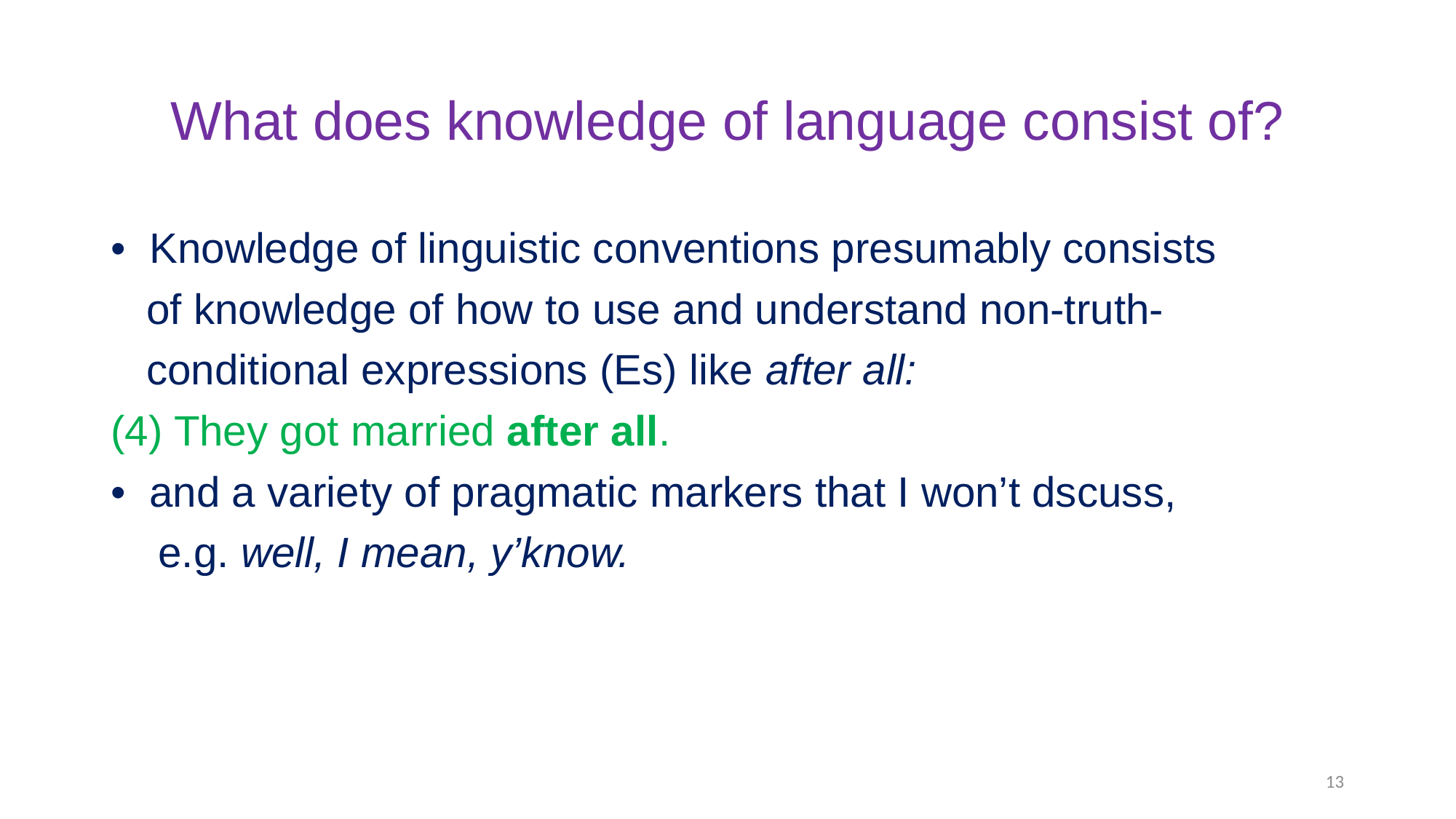

# What does knowledge of language consist of?
•  Knowledge of linguistic conventions presumably consists
   of knowledge of how to use and understand non-truth-
   conditional expressions (Es) like after all:
(4) They got married after all.
•  and a variety of pragmatic markers that I won’t dscuss,
    e.g. well, I mean, y’know.

13